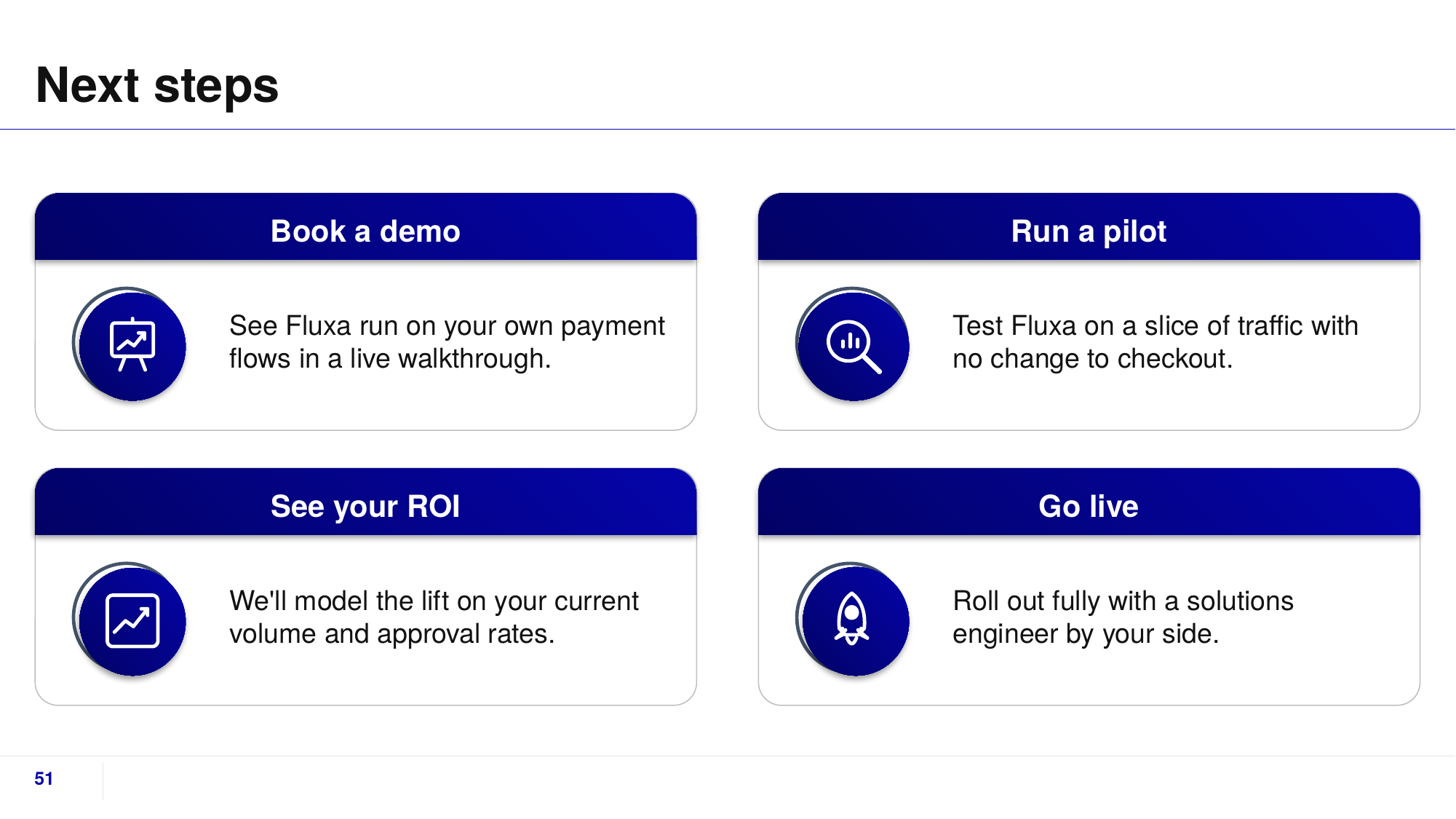

# Next steps
Book a demo
Run a pilot

See Fluxa run on your own payment flows in a live walkthrough.
Test Fluxa on a slice of traffic with no change to checkout.

See your ROI
Go live

We'll model the lift on your current volume and approval rates.
Roll out fully with a solutions engineer by your side.

51